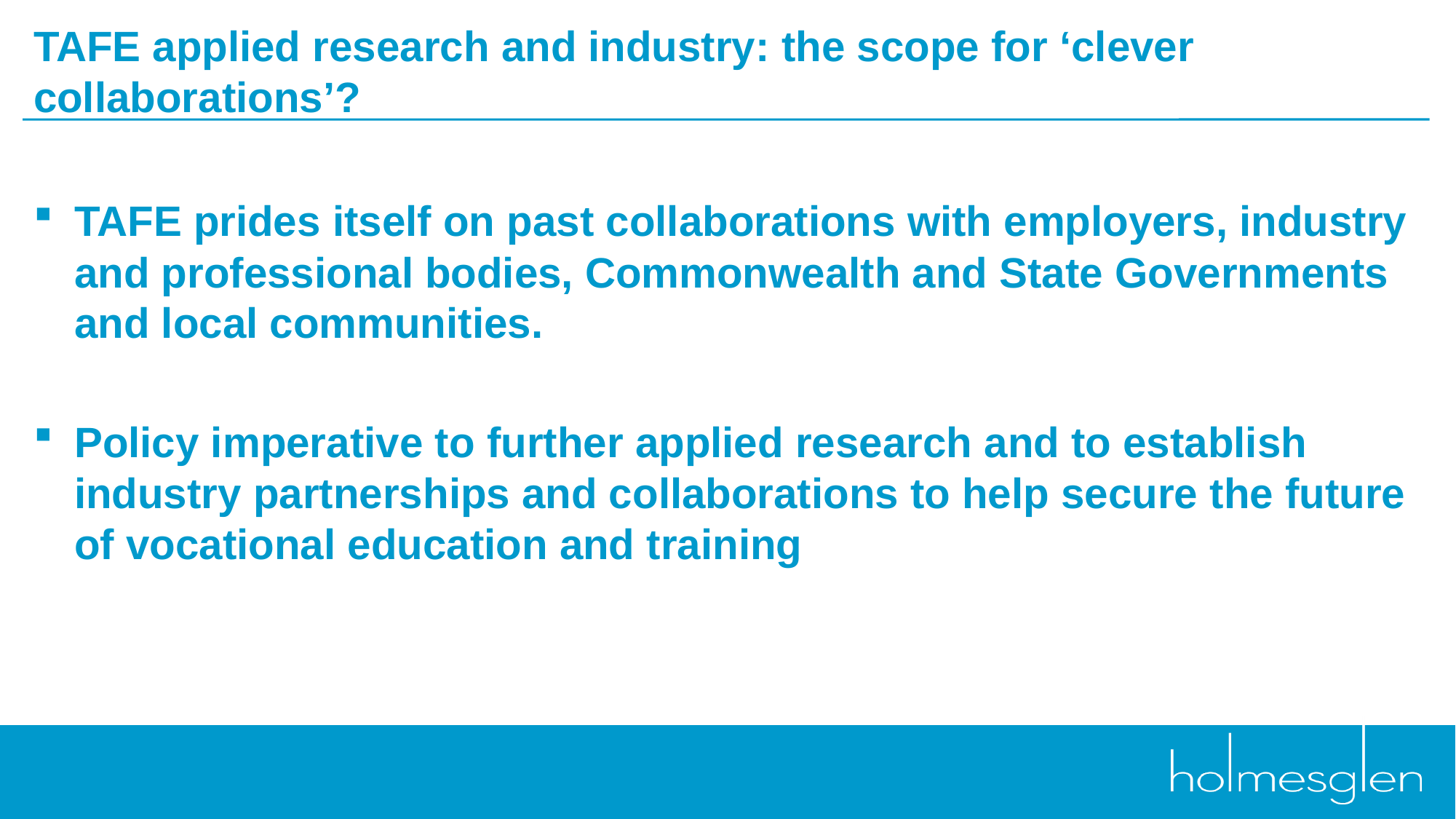

# TAFE applied research and industry: the scope for ‘clever collaborations’?

TAFE prides itself on past collaborations with employers, industry and professional bodies, Commonwealth and State Governments and local communities.

Policy imperative to further applied research and to establish industry partnerships and collaborations to help secure the future of vocational education and training